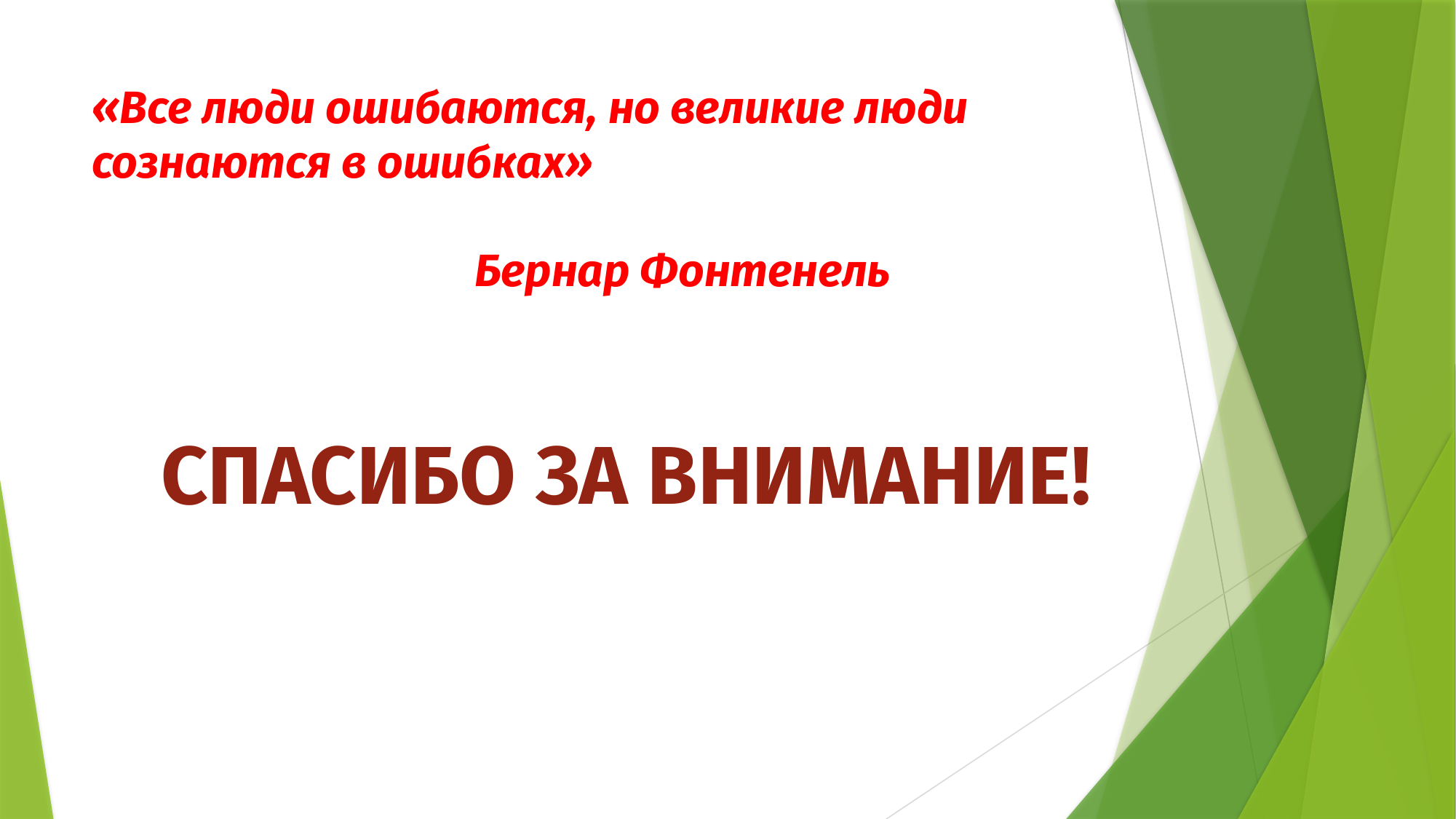

# «Все люди ошибаются, но великие люди сознаются в ошибках» Бернар Фонтенель
СПАСИБО ЗА ВНИМАНИЕ!